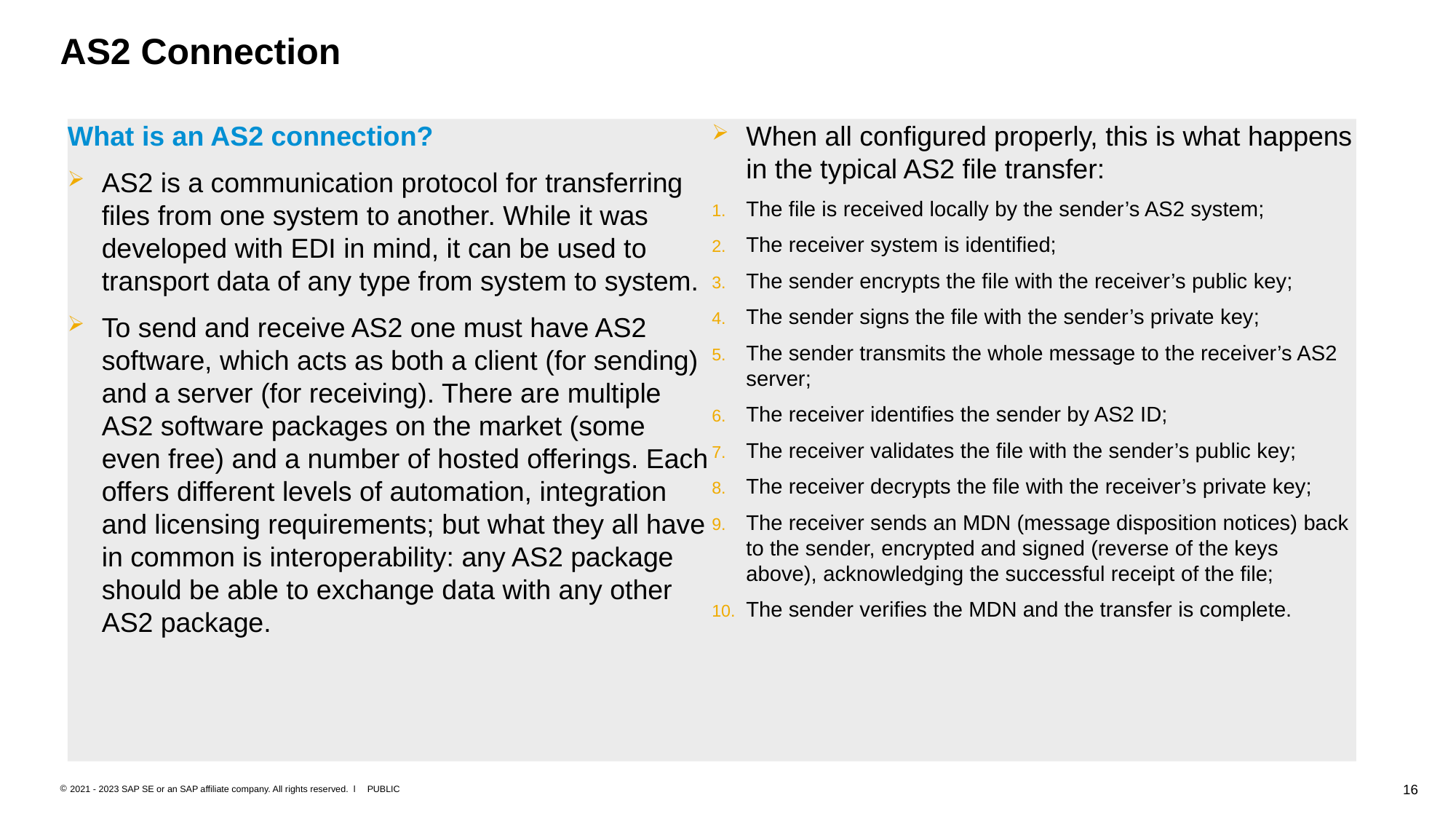

# AS2 Connection
What is an AS2 connection?
AS2 is a communication protocol for transferring files from one system to another. While it was developed with EDI in mind, it can be used to transport data of any type from system to system.
To send and receive AS2 one must have AS2 software, which acts as both a client (for sending) and a server (for receiving). There are multiple AS2 software packages on the market (some even free) and a number of hosted offerings. Each offers different levels of automation, integration and licensing requirements; but what they all have in common is interoperability: any AS2 package should be able to exchange data with any other AS2 package.

When all configured properly, this is what happens in the typical AS2 file transfer:
The file is received locally by the sender’s AS2 system;
The receiver system is identified;
The sender encrypts the file with the receiver’s public key;
The sender signs the file with the sender’s private key;
The sender transmits the whole message to the receiver’s AS2 server;
The receiver identifies the sender by AS2 ID;
The receiver validates the file with the sender’s public key;
The receiver decrypts the file with the receiver’s private key;
The receiver sends an MDN (message disposition notices) back to the sender, encrypted and signed (reverse of the keys above), acknowledging the successful receipt of the file;
The sender verifies the MDN and the transfer is complete.